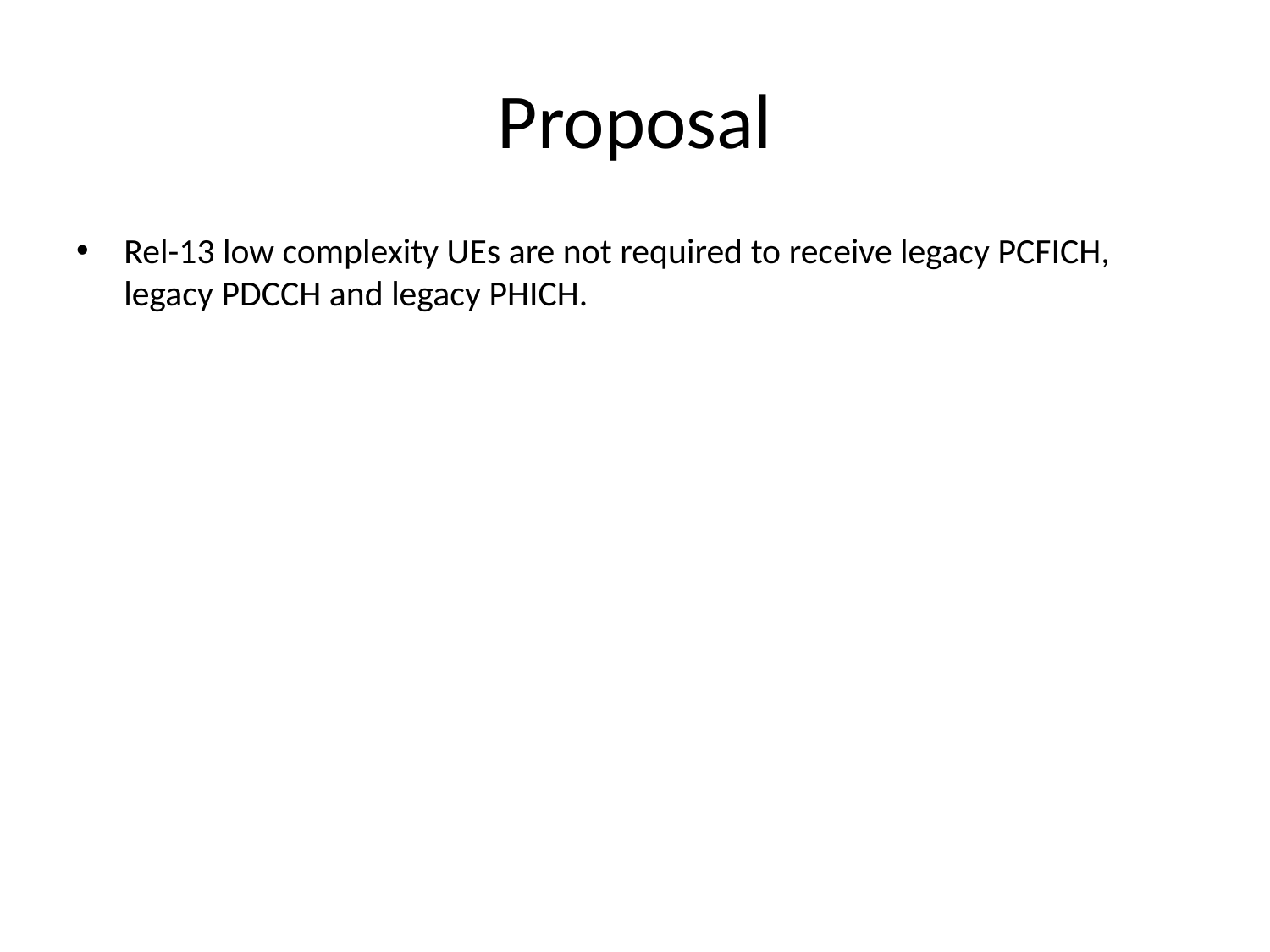

# Proposal
Rel-13 low complexity UEs are not required to receive legacy PCFICH, legacy PDCCH and legacy PHICH.